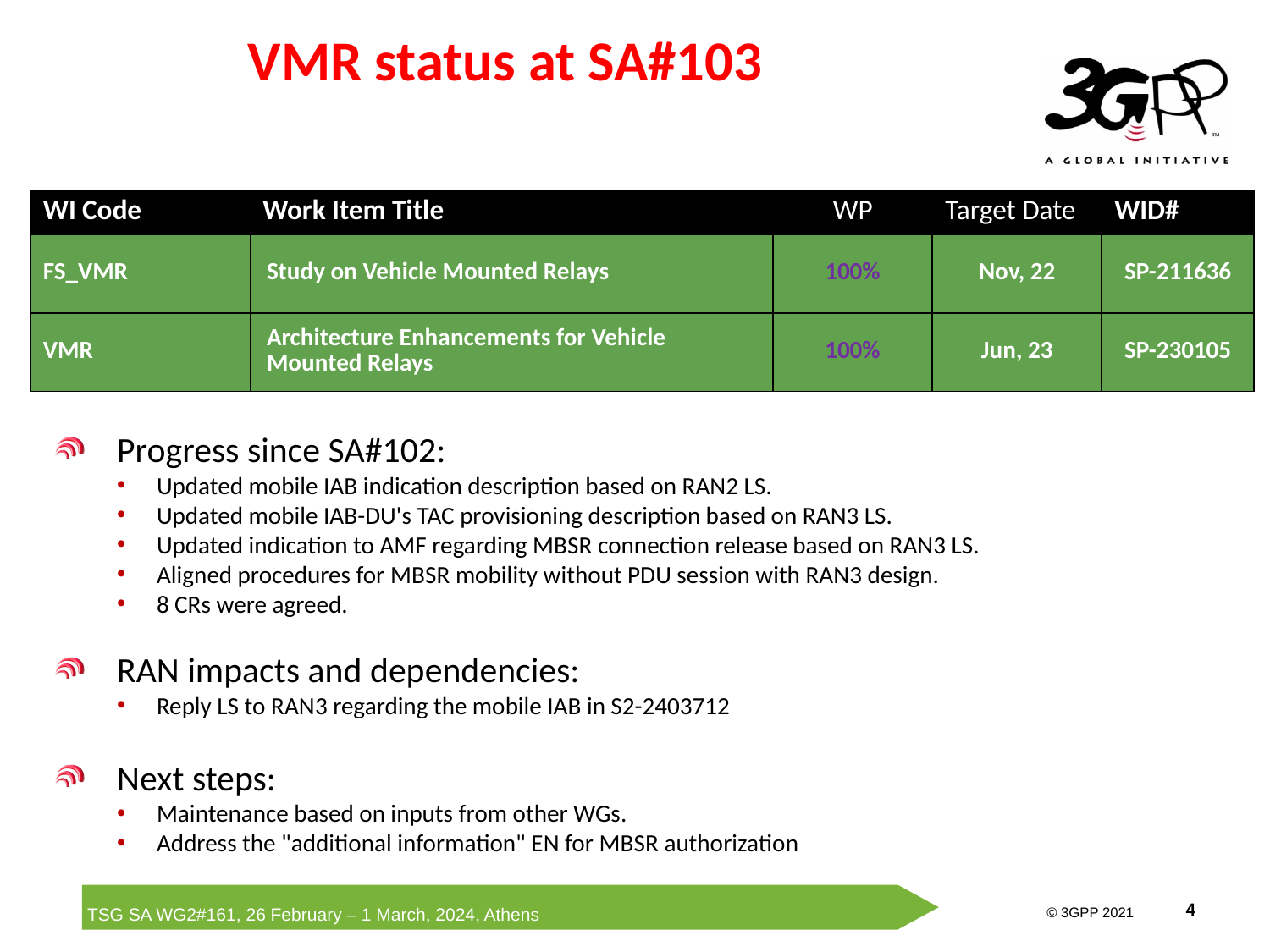

# VMR status at SA#103
| WI Code | Work Item Title | WP | Target Date | WID# |
| --- | --- | --- | --- | --- |
| FS\_VMR | Study on Vehicle Mounted Relays | 100% | Nov, 22 | SP-211636 |
| VMR | Architecture Enhancements for Vehicle Mounted Relays | 100% | Jun, 23 | SP-230105 |
Progress since SA#102:
Updated mobile IAB indication description based on RAN2 LS.
Updated mobile IAB-DU's TAC provisioning description based on RAN3 LS.
Updated indication to AMF regarding MBSR connection release based on RAN3 LS.
Aligned procedures for MBSR mobility without PDU session with RAN3 design.
8 CRs were agreed.

RAN impacts and dependencies:
Reply LS to RAN3 regarding the mobile IAB in S2-2403712

Next steps:
Maintenance based on inputs from other WGs.
Address the "additional information" EN for MBSR authorization